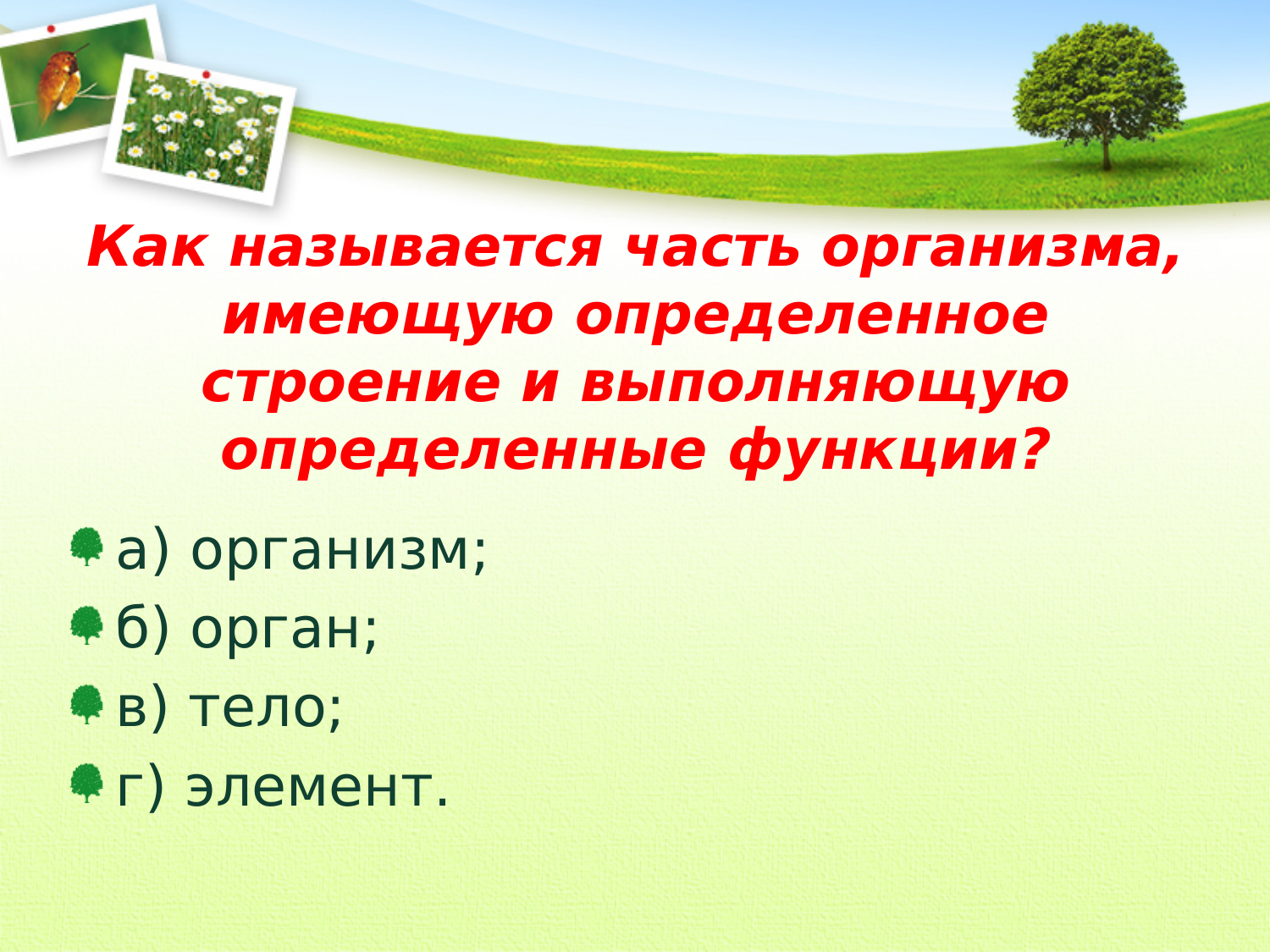

# Как называется часть организма, имеющую определенное строение и выполняющую определенные функции?
а) организм;
б) орган;
в) тело;
г) элемент.